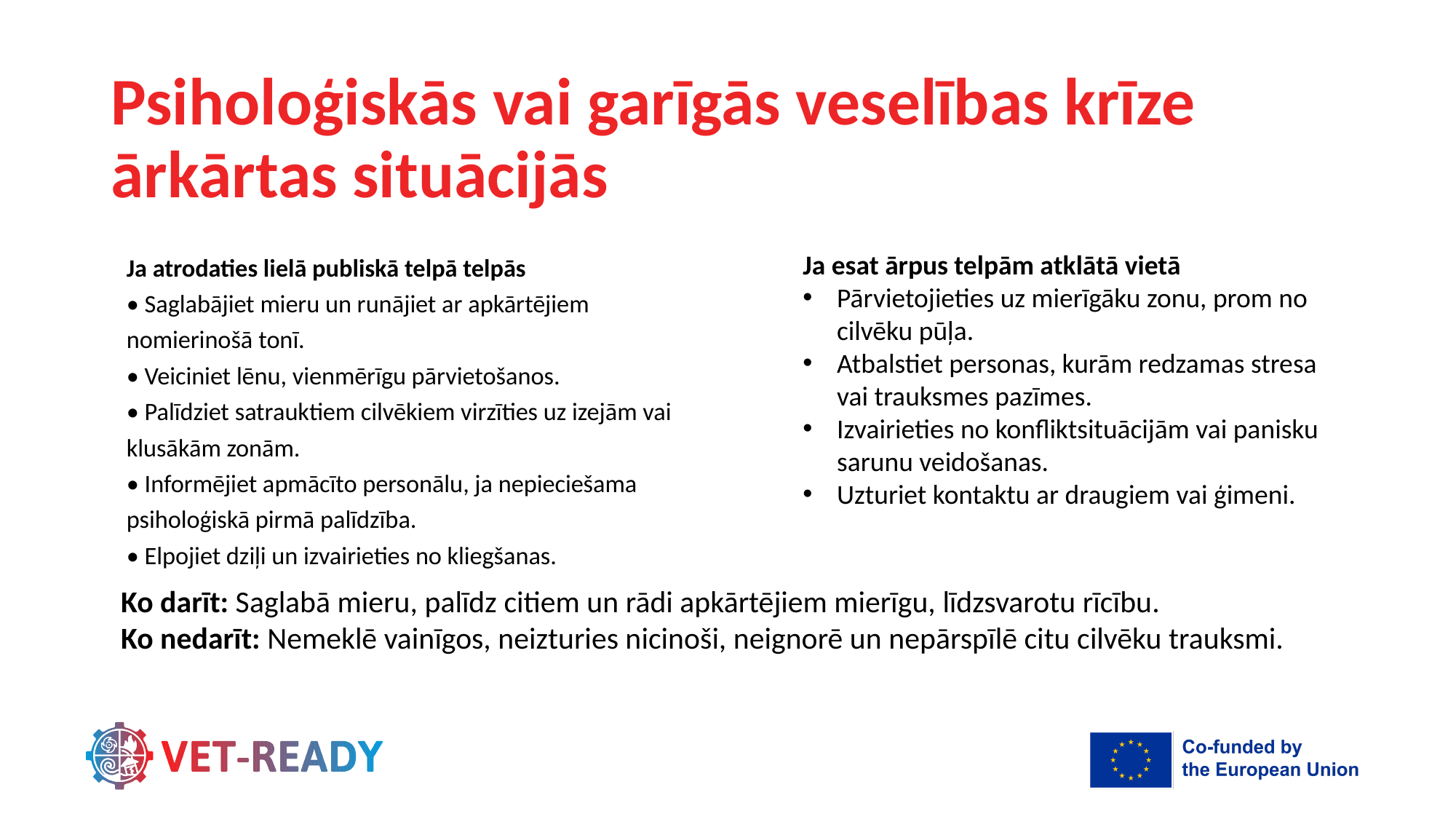

# Psiholoģiskās vai garīgās veselības krīze ārkārtas situācijās
Ja atrodaties lielā publiskā telpā telpās
• Saglabājiet mieru un runājiet ar apkārtējiem nomierinošā tonī.
• Veiciniet lēnu, vienmērīgu pārvietošanos.
• Palīdziet satrauktiem cilvēkiem virzīties uz izejām vai klusākām zonām.
• Informējiet apmācīto personālu, ja nepieciešama psiholoģiskā pirmā palīdzība.
• Elpojiet dziļi un izvairieties no kliegšanas.
Ja esat ārpus telpām atklātā vietā
Pārvietojieties uz mierīgāku zonu, prom no cilvēku pūļa.
Atbalstiet personas, kurām redzamas stresa vai trauksmes pazīmes.
Izvairieties no konfliktsituācijām vai panisku sarunu veidošanas.
Uzturiet kontaktu ar draugiem vai ģimeni.
Ko darīt: Saglabā mieru, palīdz citiem un rādi apkārtējiem mierīgu, līdzsvarotu rīcību.
Ko nedarīt: Nemeklē vainīgos, neizturies nicinoši, neignorē un nepārspīlē citu cilvēku trauksmi.